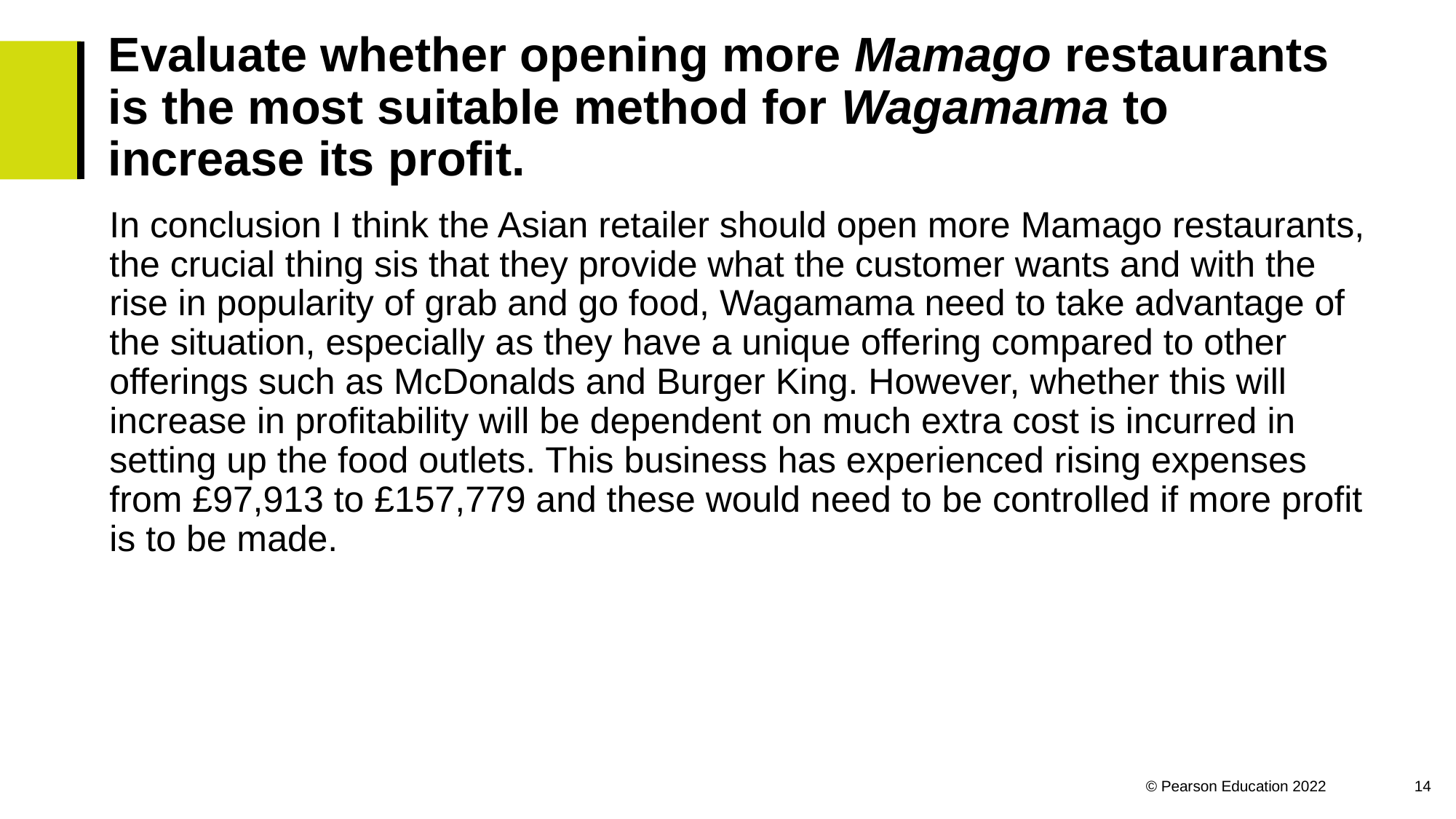

# Evaluate whether opening more Mamago restaurants is the most suitable method for Wagamama to increase its profit.
In conclusion I think the Asian retailer should open more Mamago restaurants, the crucial thing sis that they provide what the customer wants and with the rise in popularity of grab and go food, Wagamama need to take advantage of the situation, especially as they have a unique offering compared to other offerings such as McDonalds and Burger King. However, whether this will increase in profitability will be dependent on much extra cost is incurred in setting up the food outlets. This business has experienced rising expenses from £97,913 to £157,779 and these would need to be controlled if more profit is to be made.